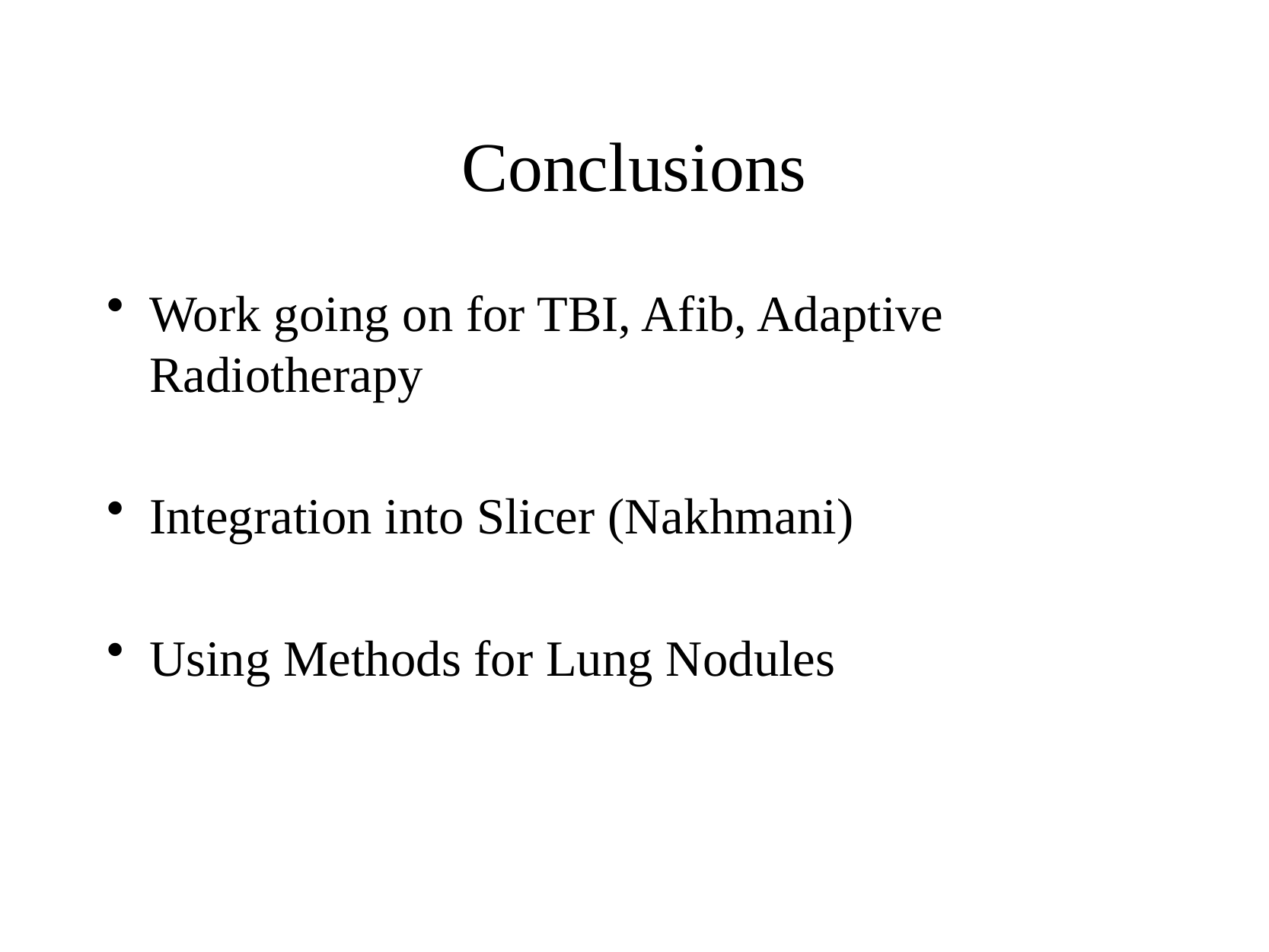

# Conclusions
Work going on for TBI, Afib, Adaptive Radiotherapy

Integration into Slicer (Nakhmani)

Using Methods for Lung Nodules